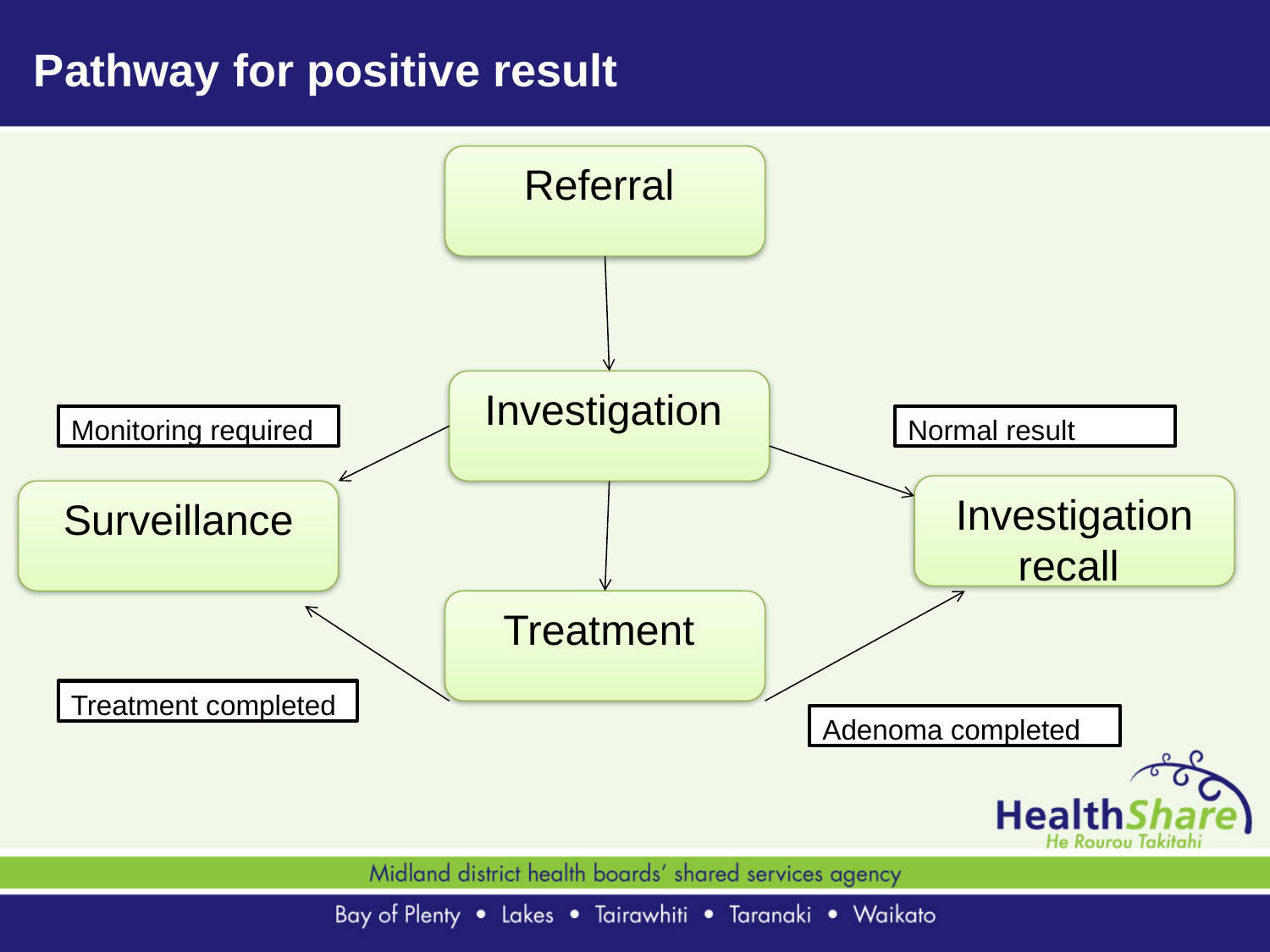

# Pathway for positive result
Referral
Investigation
Monitoring required
Normal result
Investigation recall
Surveillance
Treatment
Treatment completed
Adenoma completed